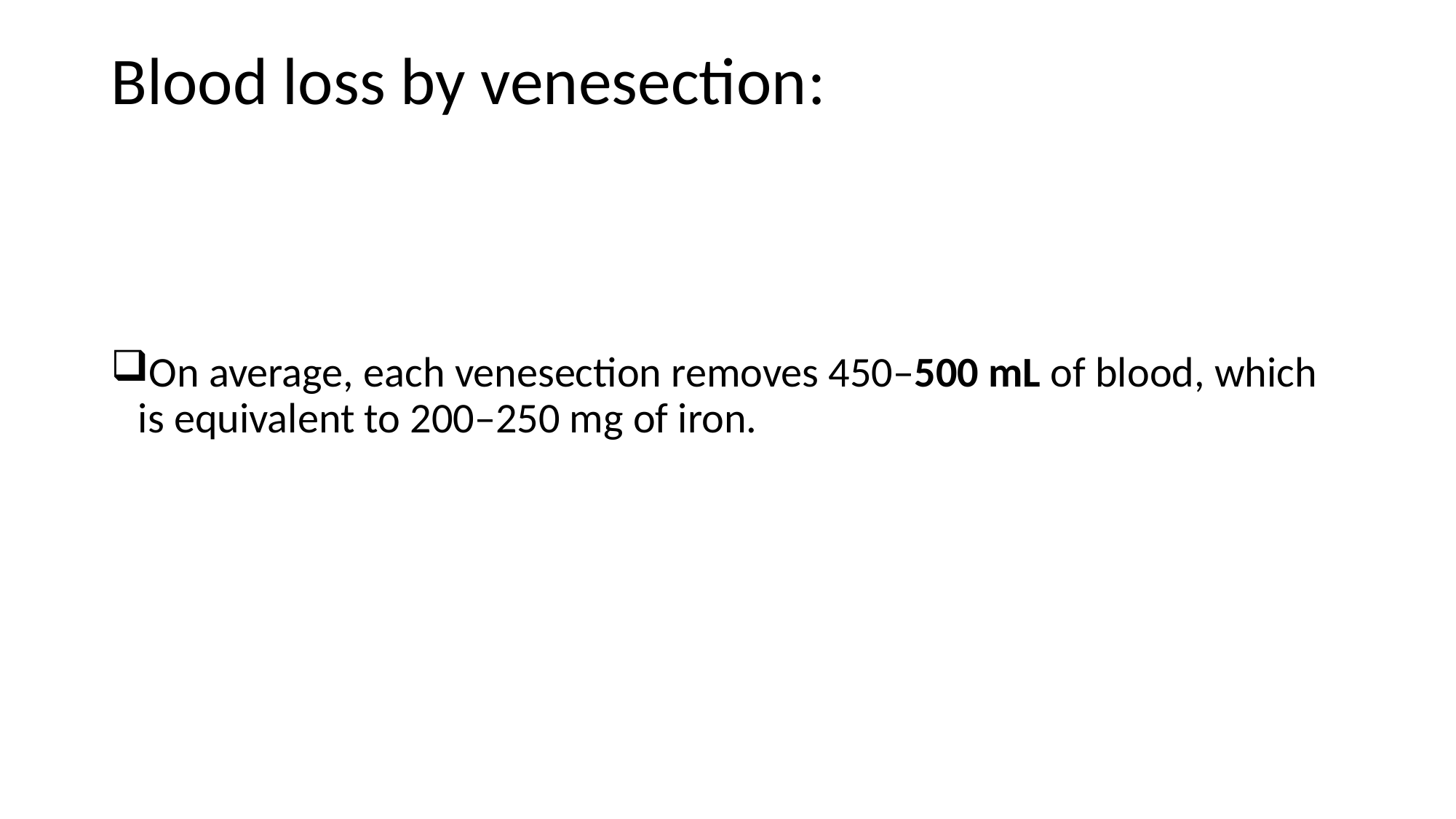

# Blood loss by venesection:

On average, each venesection removes 450–500 mL of blood, which is equivalent to 200–250 mg of iron.